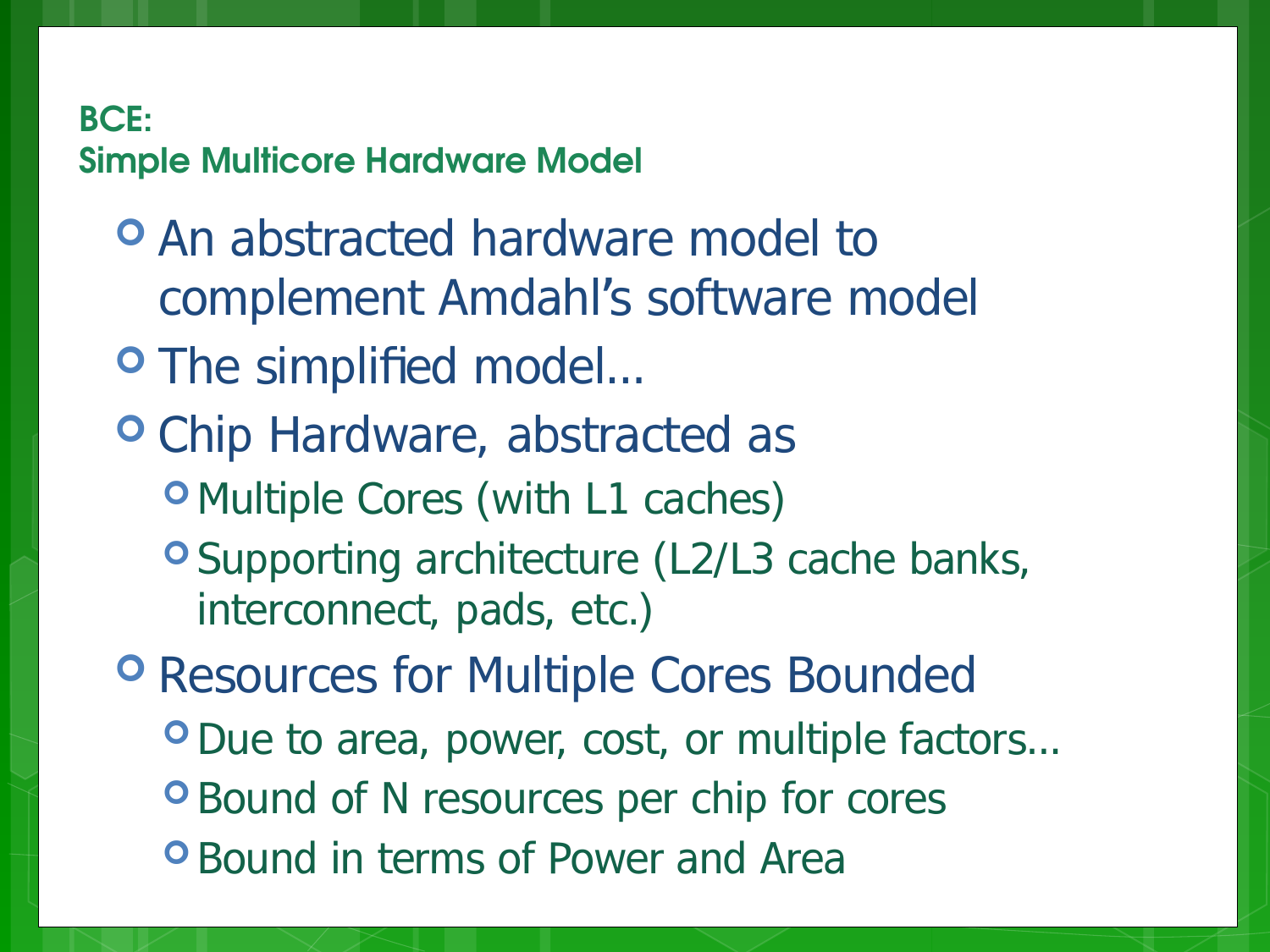

# BCE: Simple Multicore Hardware Model
An abstracted hardware model to complement Amdahl’s software model
The simplified model…
Chip Hardware, abstracted as
Multiple Cores (with L1 caches)
Supporting architecture (L2/L3 cache banks, interconnect, pads, etc.)
Resources for Multiple Cores Bounded
Due to area, power, cost, or multiple factors…
Bound of N resources per chip for cores
Bound in terms of Power and Area